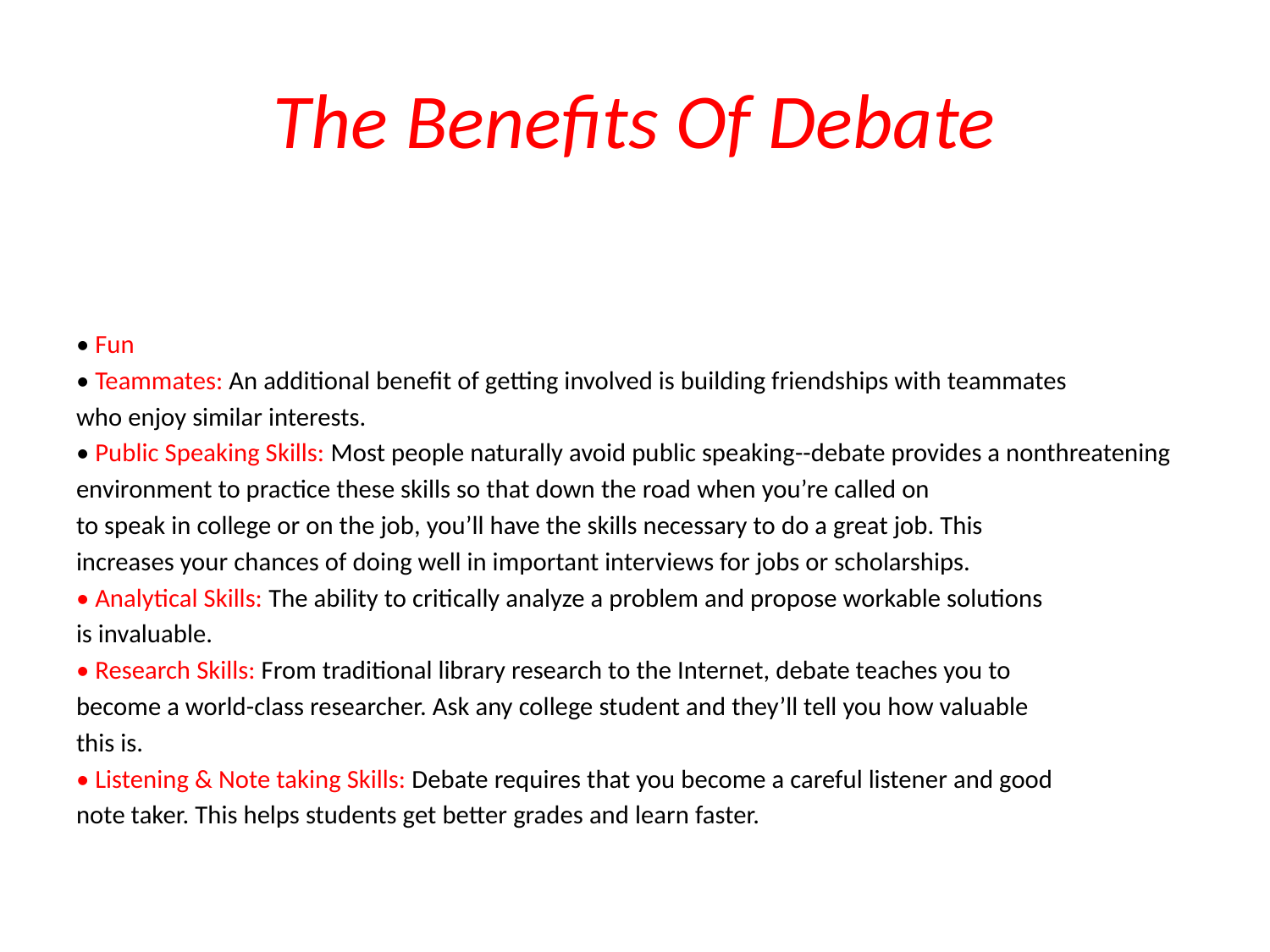

# The Benefits Of Debate

• Fun
• Teammates: An additional benefit of getting involved is building friendships with teammates
who enjoy similar interests.
• Public Speaking Skills: Most people naturally avoid public speaking--debate provides a nonthreatening
environment to practice these skills so that down the road when you’re called on
to speak in college or on the job, you’ll have the skills necessary to do a great job. This
increases your chances of doing well in important interviews for jobs or scholarships.
• Analytical Skills: The ability to critically analyze a problem and propose workable solutions
is invaluable.
• Research Skills: From traditional library research to the Internet, debate teaches you to
become a world-class researcher. Ask any college student and they’ll tell you how valuable
this is.
• Listening & Note taking Skills: Debate requires that you become a careful listener and good
note taker. This helps students get better grades and learn faster.